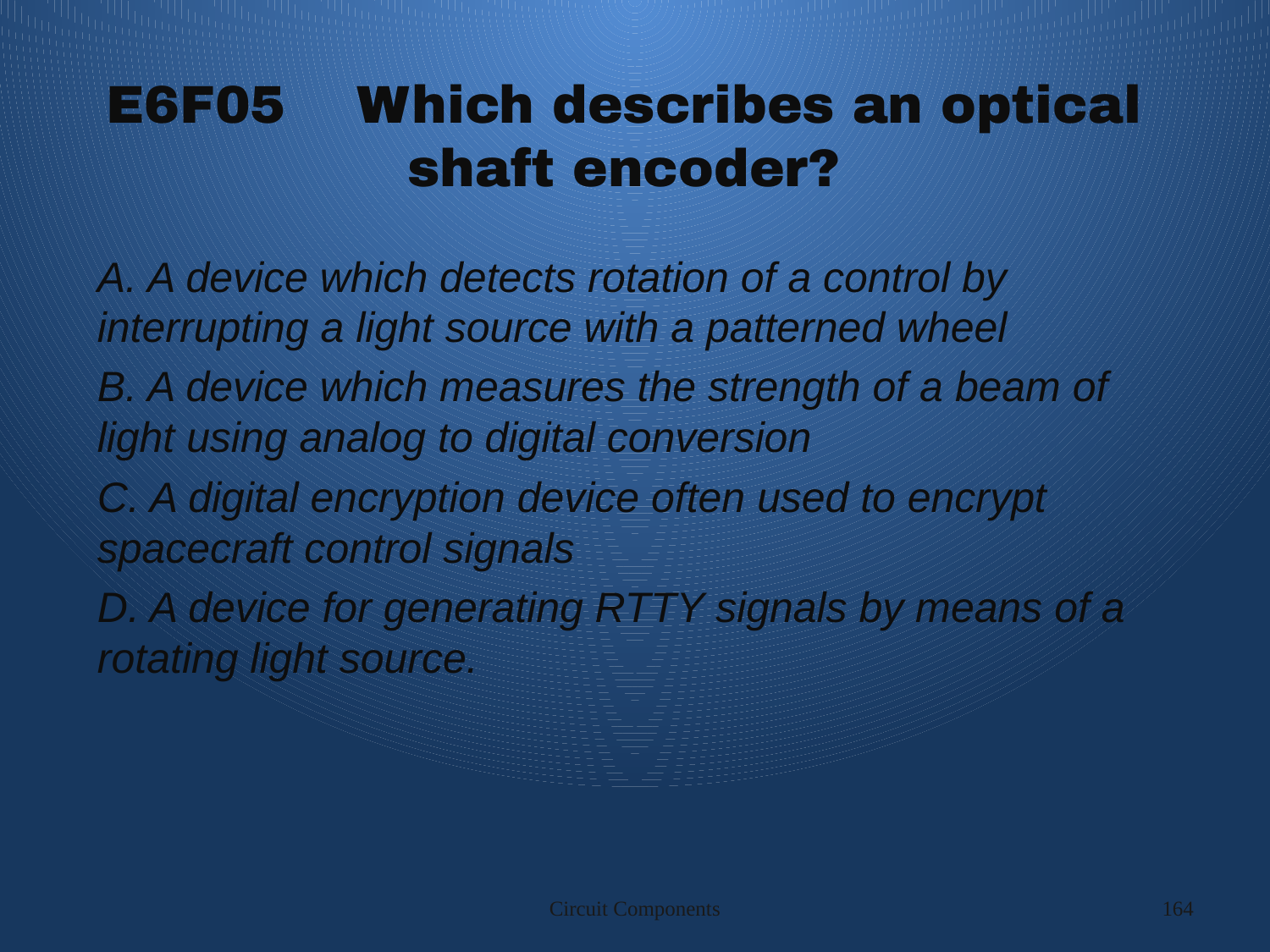

# E6F05    Which describes an optical shaft encoder?
A. A device which detects rotation of a control by interrupting a light source with a patterned wheel
B. A device which measures the strength of a beam of light using analog to digital conversion
C. A digital encryption device often used to encrypt spacecraft control signals
D. A device for generating RTTY signals by means of a rotating light source.
Circuit Components
164